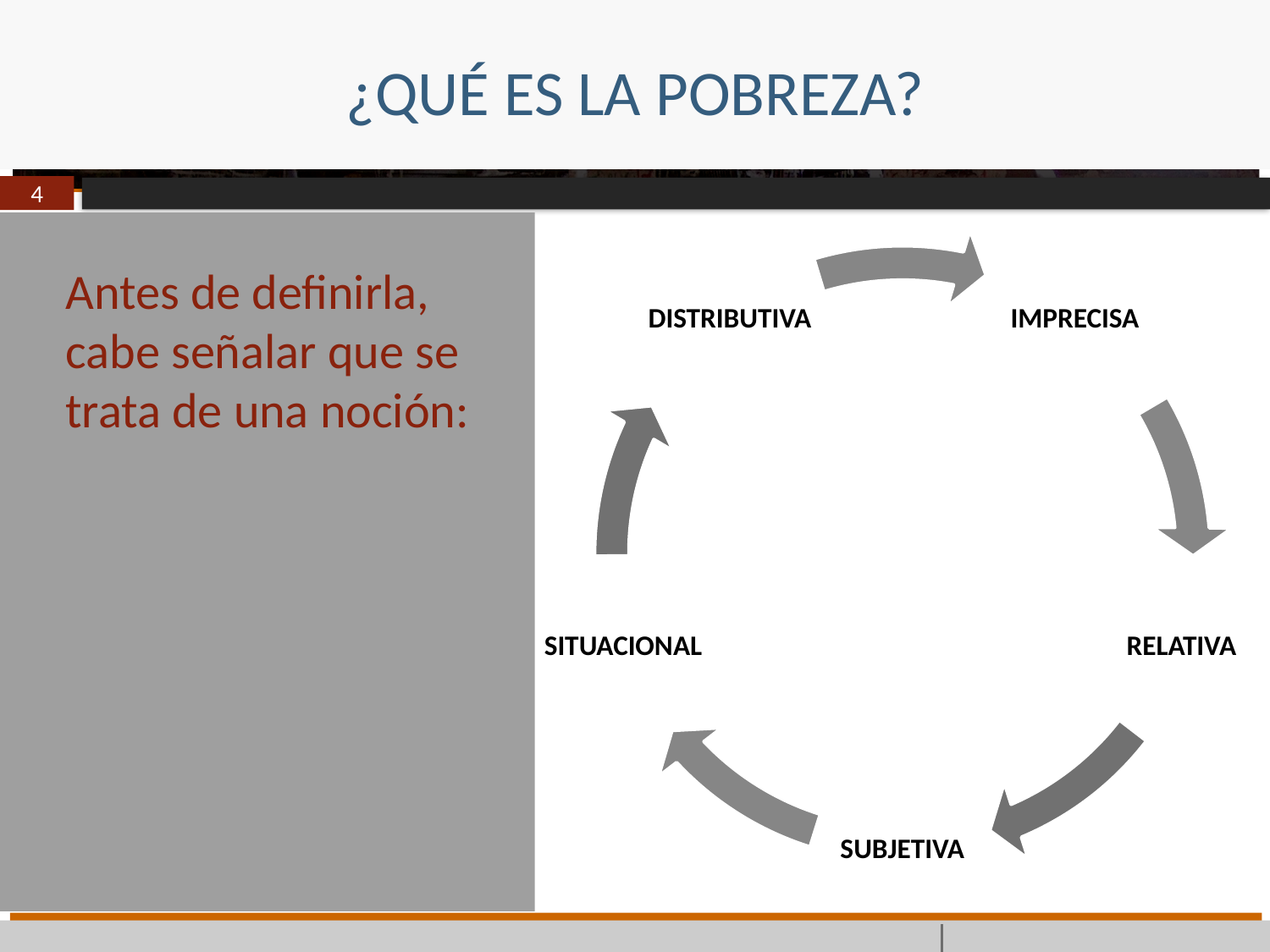

# ¿QUÉ ES LA POBREZA?
4
IMPRECISA
RELATIVA
SUBJETIVA
SITUACIONAL
DISTRIBUTIVA

Antes de definirla, cabe señalar que se trata de una noción: